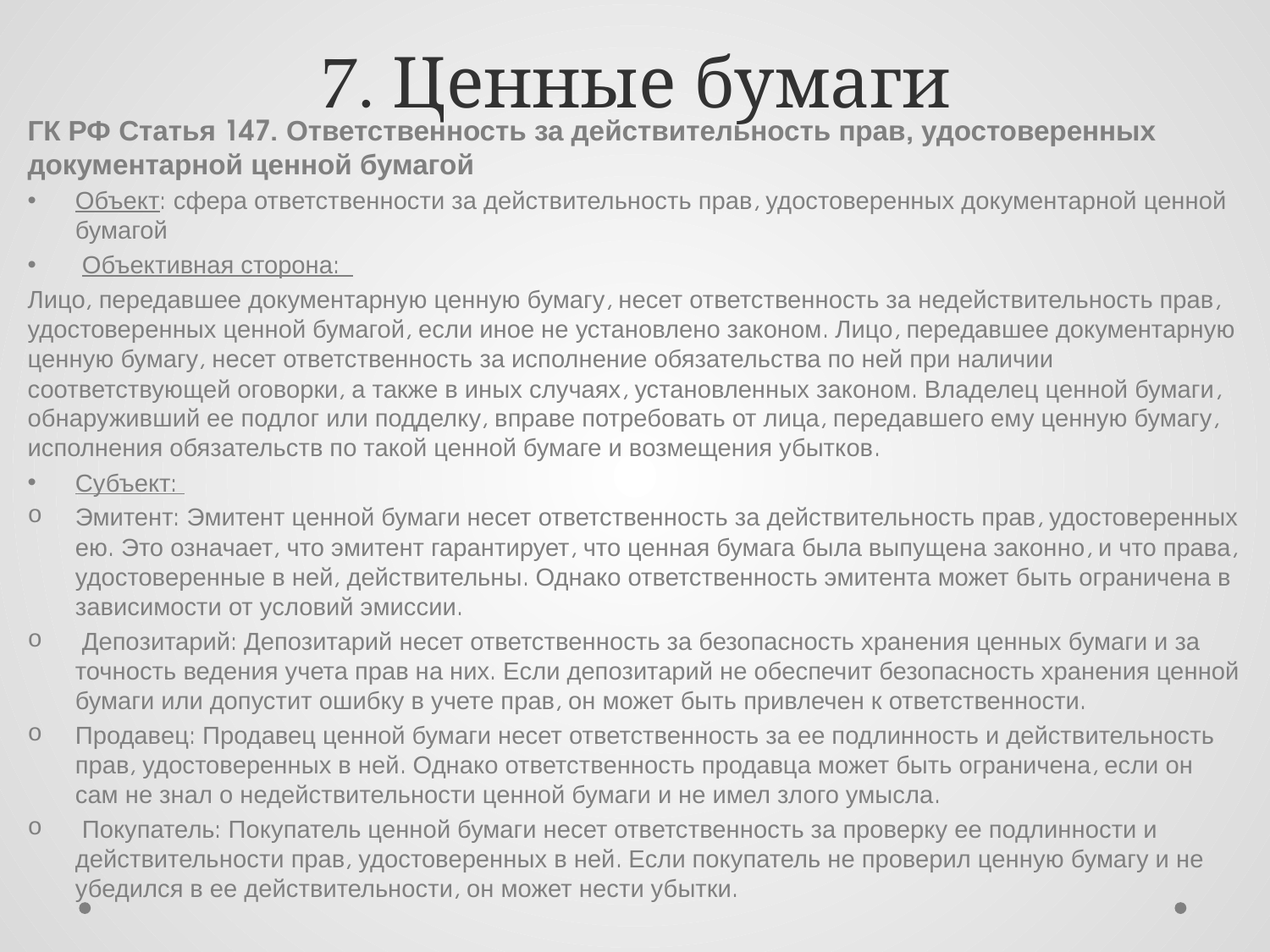

# 7. Ценные бумаги
ГК РФ Статья 147. Ответственность за действительность прав, удостоверенных документарной ценной бумагой
Объект: сфера ответственности за действительность прав, удостоверенных документарной ценной бумагой
 Объективная сторона:
Лицо, передавшее документарную ценную бумагу, несет ответственность за недействительность прав, удостоверенных ценной бумагой, если иное не установлено законом. Лицо, передавшее документарную ценную бумагу, несет ответственность за исполнение обязательства по ней при наличии соответствующей оговорки, а также в иных случаях, установленных законом. Владелец ценной бумаги, обнаруживший ее подлог или подделку, вправе потребовать от лица, передавшего ему ценную бумагу, исполнения обязательств по такой ценной бумаге и возмещения убытков.
Субъект:
Эмитент: Эмитент ценной бумаги несет ответственность за действительность прав, удостоверенных ею. Это означает, что эмитент гарантирует, что ценная бумага была выпущена законно, и что права, удостоверенные в ней, действительны. Однако ответственность эмитента может быть ограничена в зависимости от условий эмиссии.
 Депозитарий: Депозитарий несет ответственность за безопасность хранения ценных бумаги и за точность ведения учета прав на них. Если депозитарий не обеспечит безопасность хранения ценной бумаги или допустит ошибку в учете прав, он может быть привлечен к ответственности.
Продавец: Продавец ценной бумаги несет ответственность за ее подлинность и действительность прав, удостоверенных в ней. Однако ответственность продавца может быть ограничена, если он сам не знал о недействительности ценной бумаги и не имел злого умысла.
 Покупатель: Покупатель ценной бумаги несет ответственность за проверку ее подлинности и действительности прав, удостоверенных в ней. Если покупатель не проверил ценную бумагу и не убедился в ее действительности, он может нести убытки.